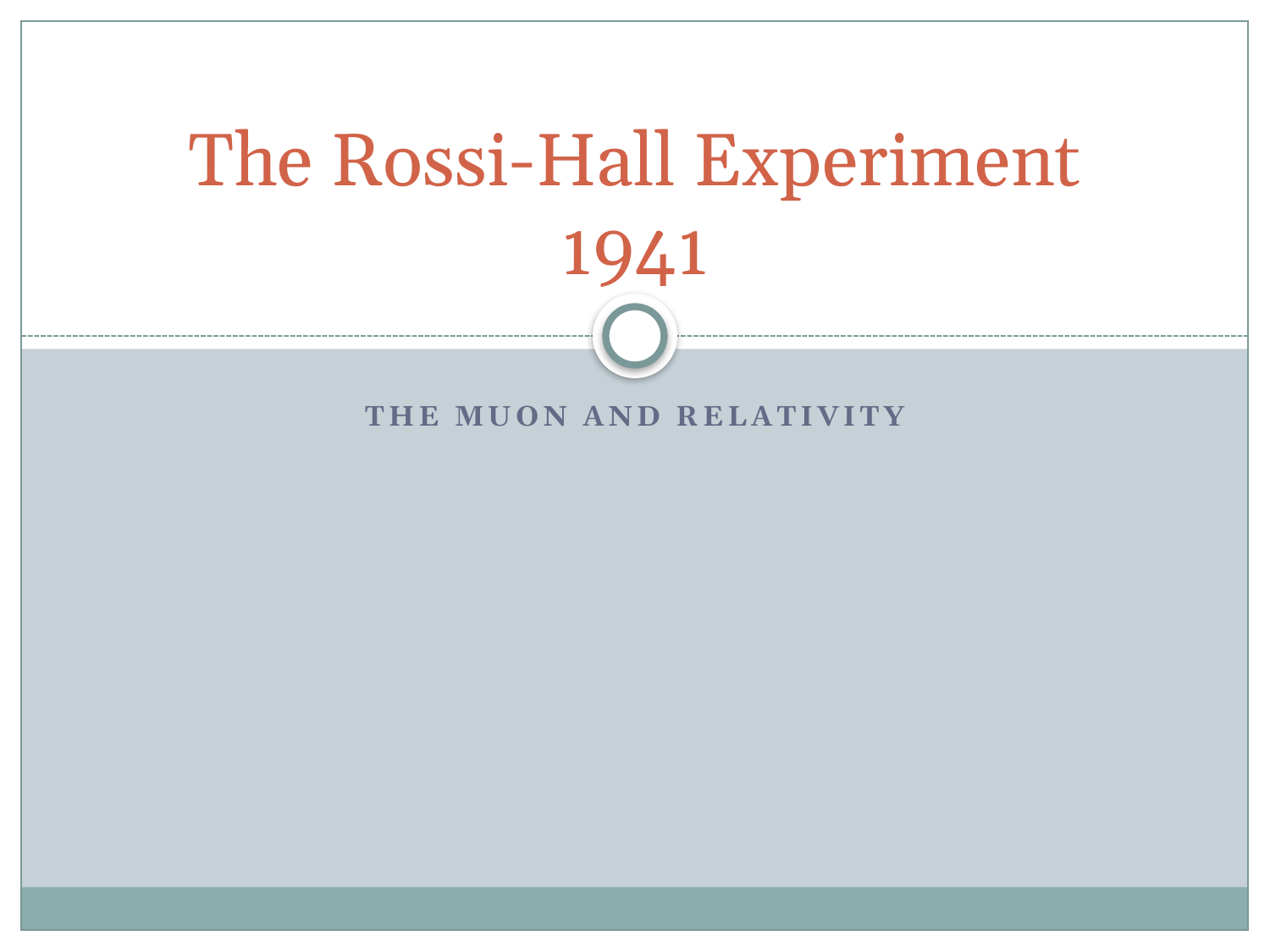

# The Rossi-Hall Experiment 1941
The Muon and Relativity